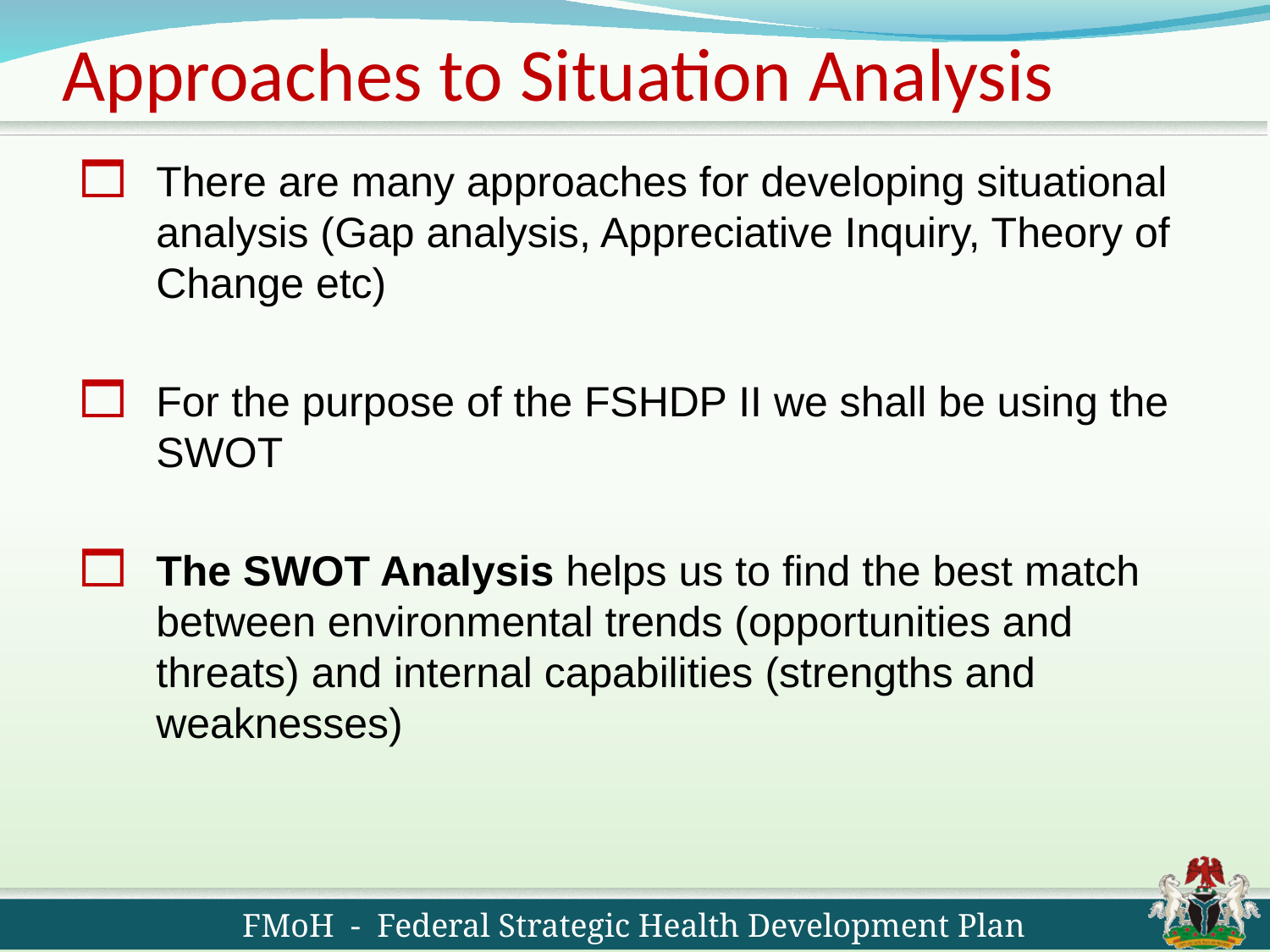

# Approaches to Situation Analysis
There are many approaches for developing situational analysis (Gap analysis, Appreciative Inquiry, Theory of Change etc)

For the purpose of the FSHDP II we shall be using the SWOT

The SWOT Analysis helps us to find the best match between environmental trends (opportunities and threats) and internal capabilities (strengths and weaknesses)